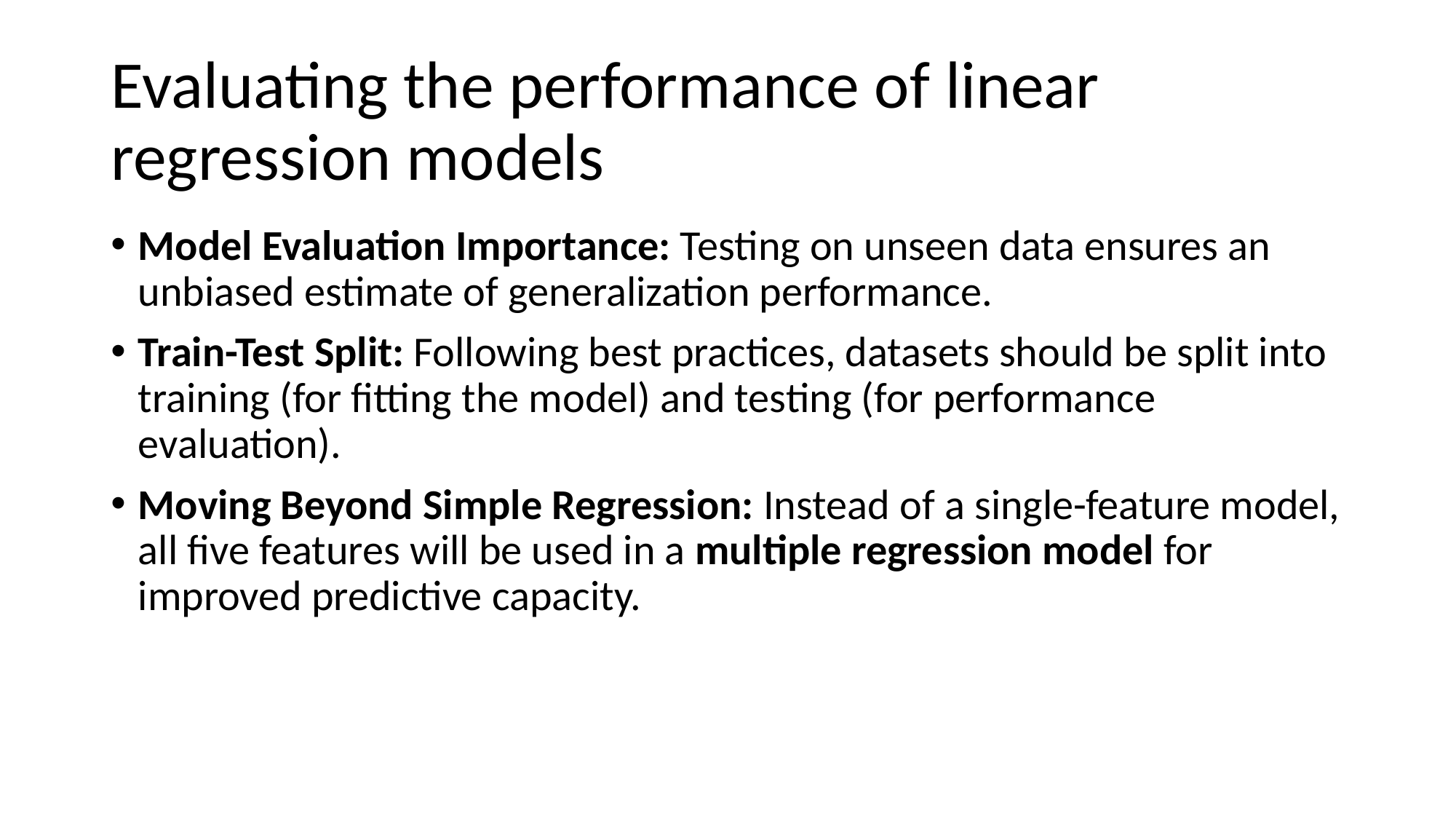

# Evaluating the performance of linear regression models
Model Evaluation Importance: Testing on unseen data ensures an unbiased estimate of generalization performance.
Train-Test Split: Following best practices, datasets should be split into training (for fitting the model) and testing (for performance evaluation).
Moving Beyond Simple Regression: Instead of a single-feature model, all five features will be used in a multiple regression model for improved predictive capacity.